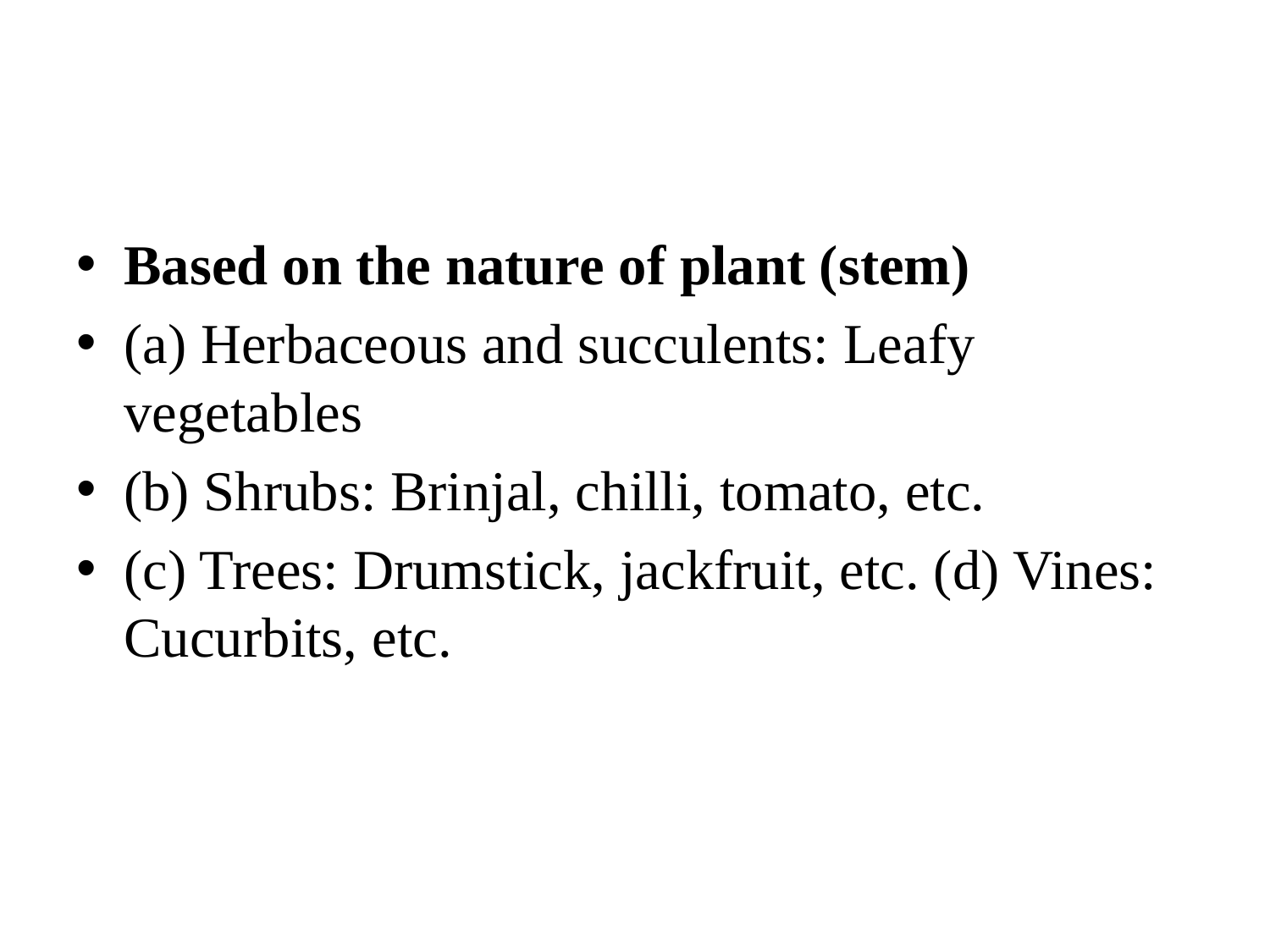

#
Based on the nature of plant (stem)
(a) Herbaceous and succulents: Leafy vegetables
(b) Shrubs: Brinjal, chilli, tomato, etc.
(c) Trees: Drumstick, jackfruit, etc. (d) Vines: Cucurbits, etc.